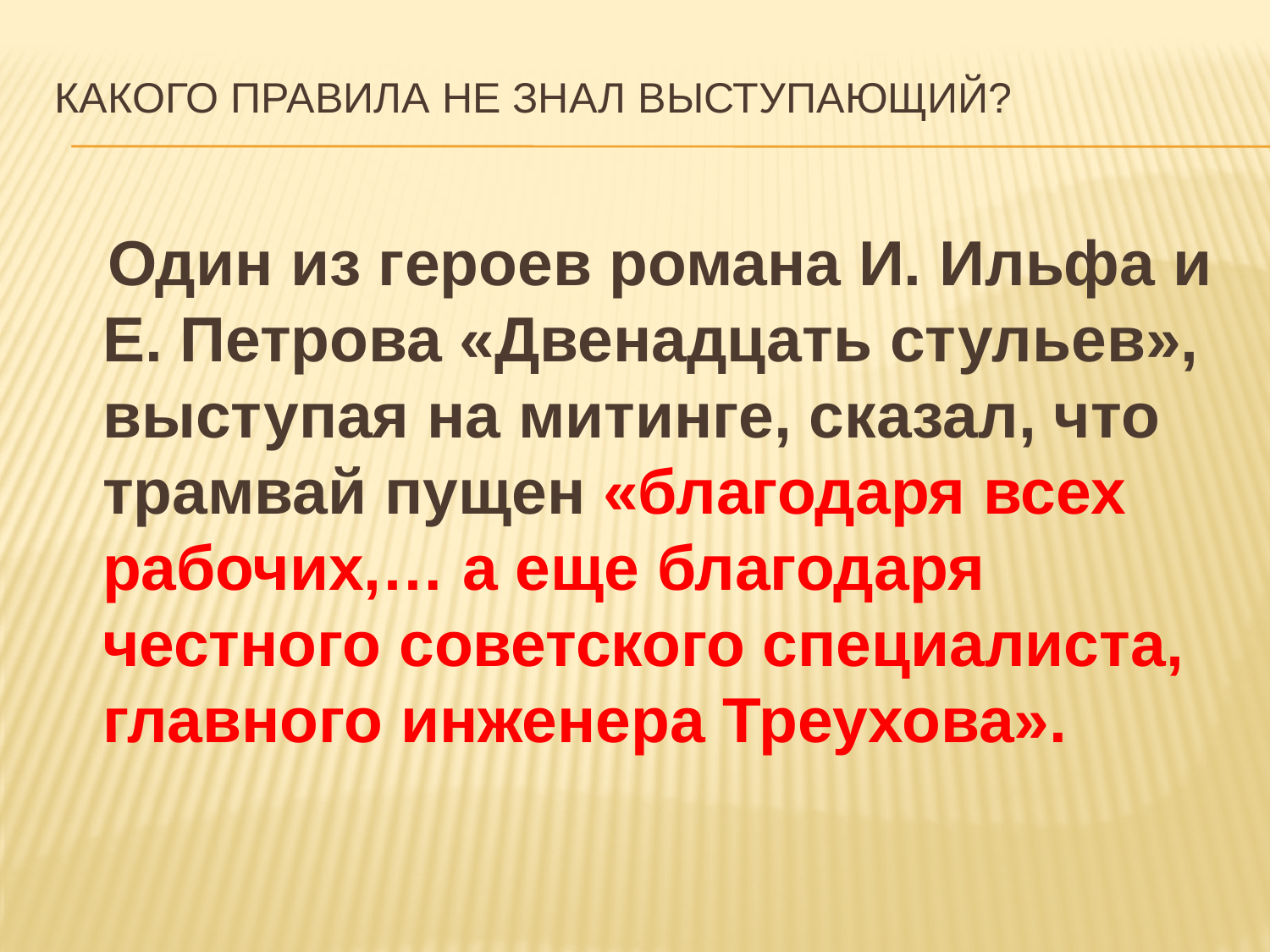

# Какого правила не знал выступающий?
   Один из героев романа И. Ильфа и Е. Петрова «Двенадцать стульев», выступая на митинге, сказал, что трамвай пущен «благодаря всех рабочих,… а еще благодаря честного советского специалиста, главного инженера Треухова».